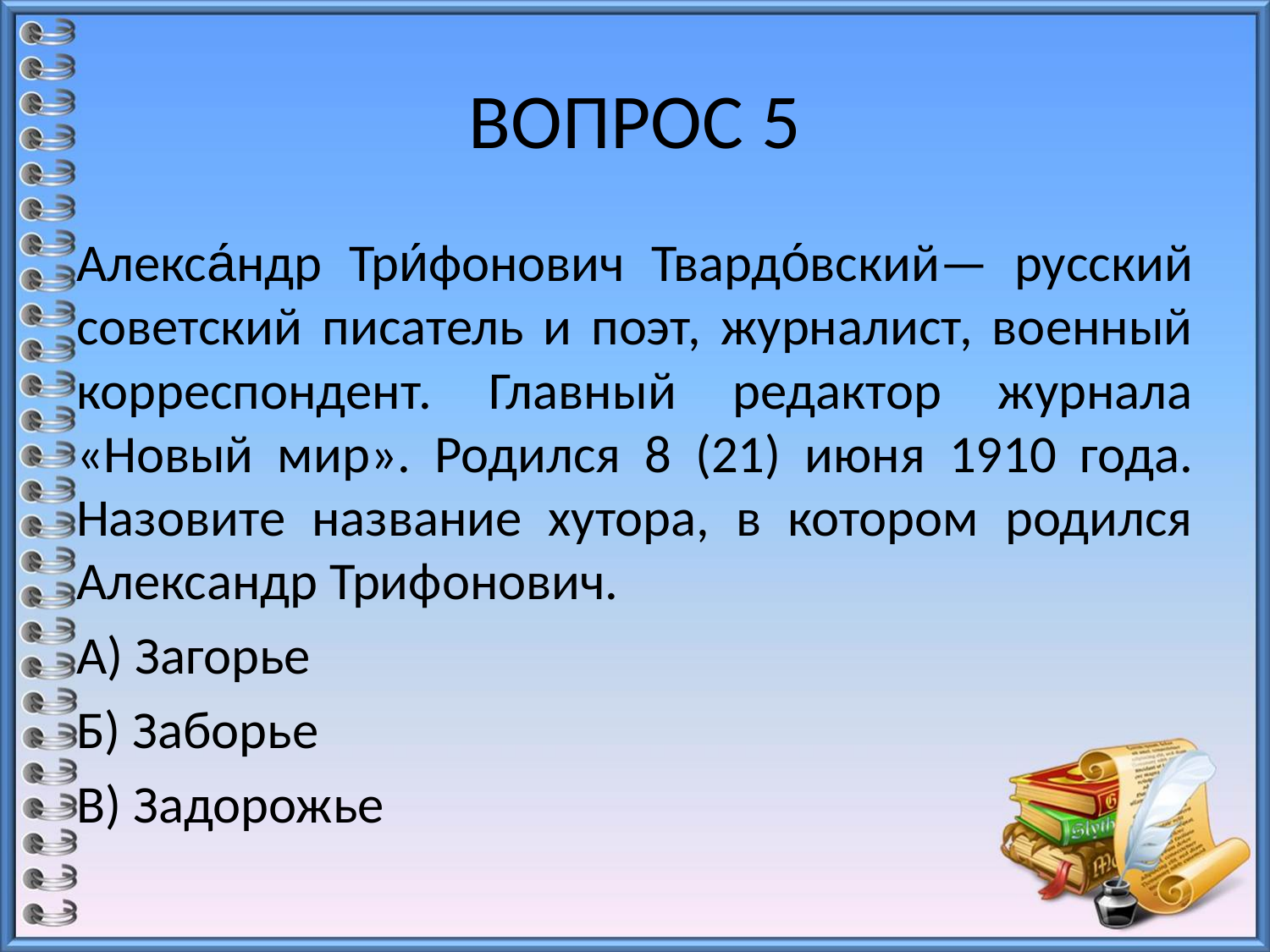

# ВОПРОС 5
Алекса́ндр Три́фонович Твардо́вский— русский советский писатель и поэт, журналист, военный корреспондент. Главный редактор журнала «Новый мир». Родился 8 (21) июня 1910 года. Назовите название хутора, в котором родился Александр Трифонович.
А) Загорье
Б) Заборье
В) Задорожье